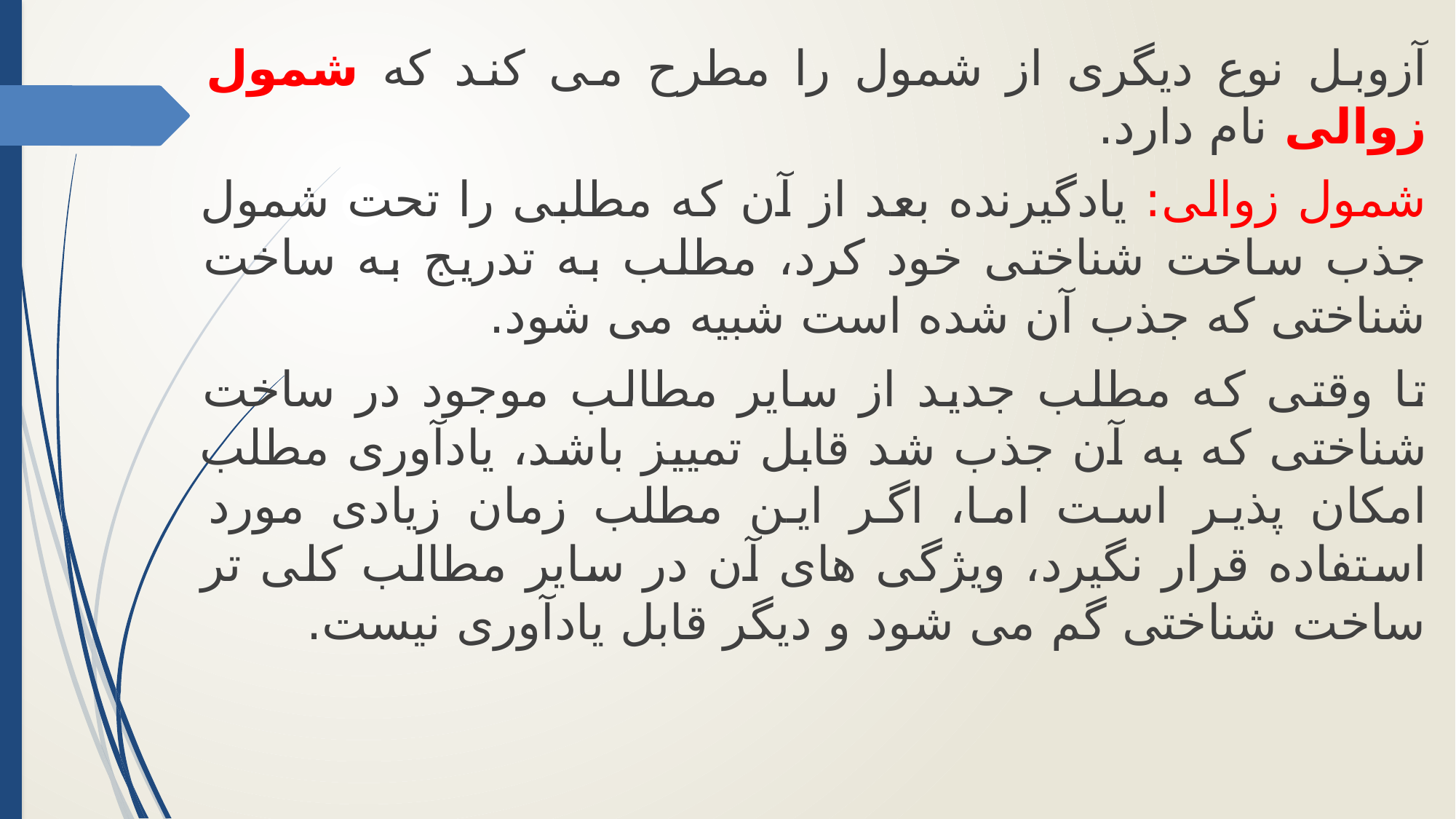

آزوبل نوع دیگری از شمول را مطرح می کند که شمول زوالی نام دارد.
شمول زوالی: یادگیرنده بعد از آن که مطلبی را تحت شمول جذب ساخت شناختی خود کرد، مطلب به تدریج به ساخت شناختی که جذب آن شده است شبیه می شود.
تا وقتی که مطلب جدید از سایر مطالب موجود در ساخت شناختی که به آن جذب شد قابل تمییز باشد، یادآوری مطلب امکان پذیر است اما، اگر این مطلب زمان زیادی مورد استفاده قرار نگیرد، ویژگی های آن در سایر مطالب کلی تر ساخت شناختی گم می شود و دیگر قابل یادآوری نیست.